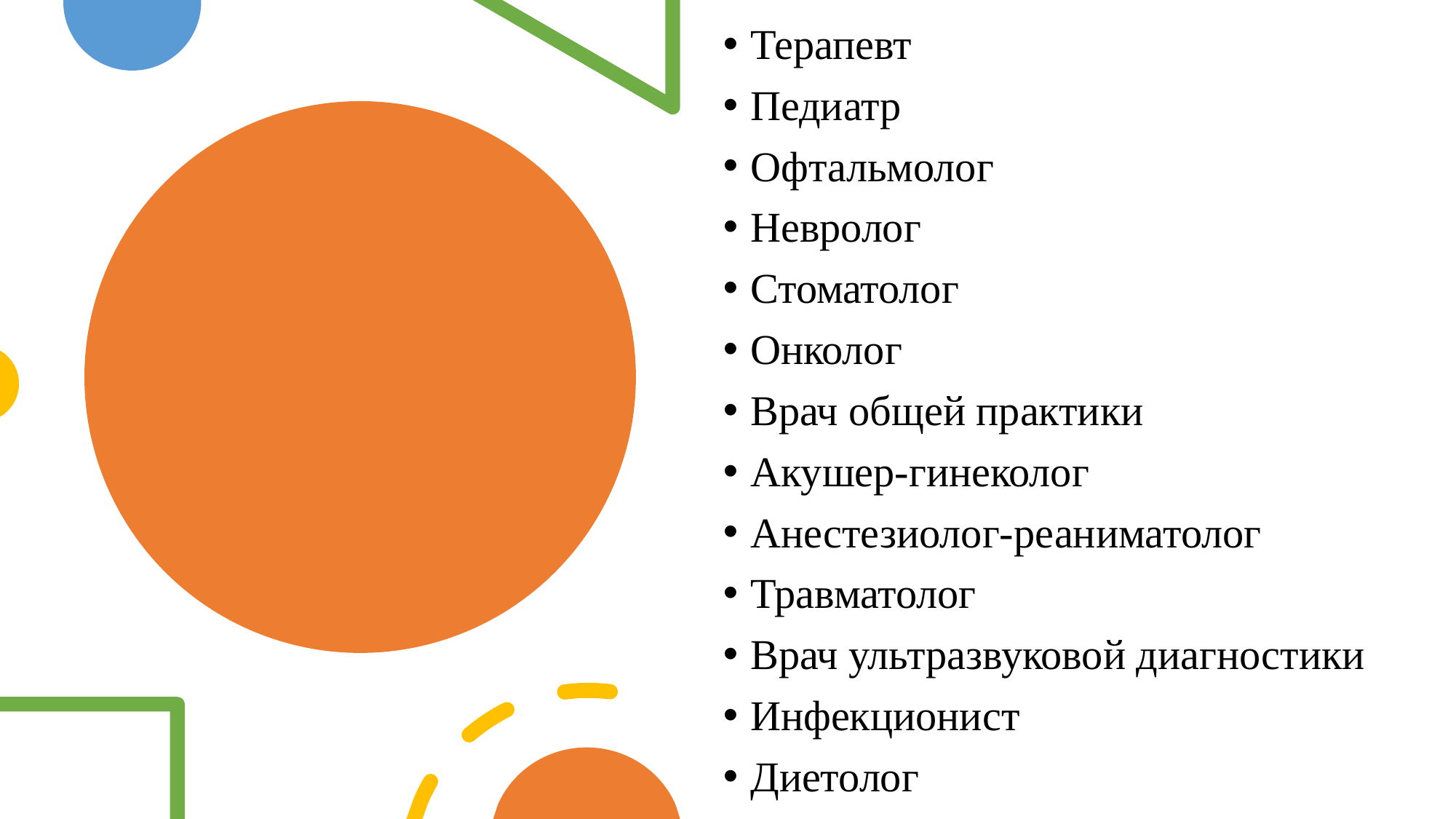

Терапевт
Педиатр
Офтальмолог
Невролог
Стоматолог
Онколог
Врач общей практики
Акушер-гинеколог
Анестезиолог-реаниматолог
Травматолог
Врач ультразвуковой диагностики
Инфекционист
Диетолог